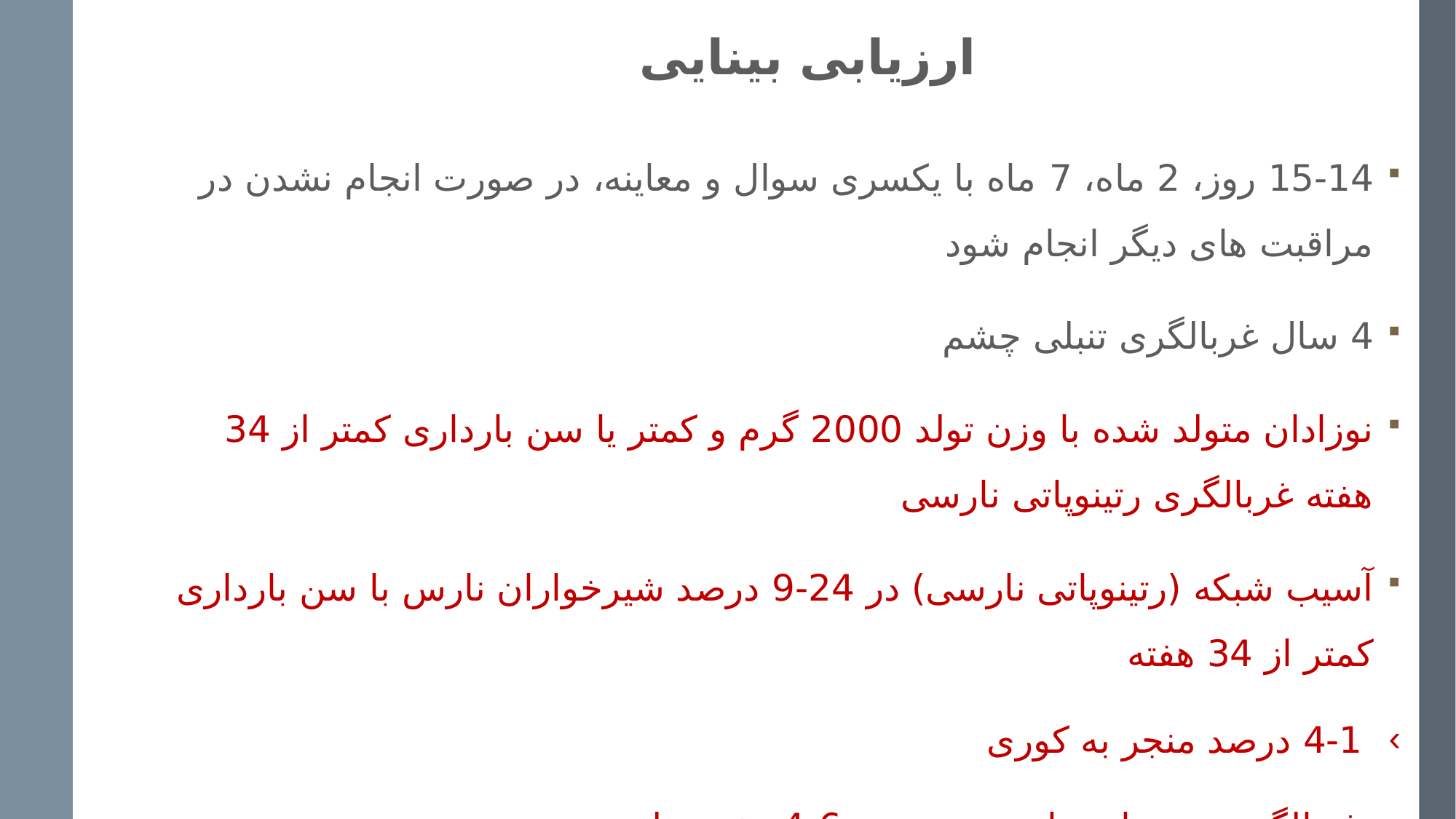

# ارزیابی بینایی
15-14 روز، 2 ماه، 7 ماه با یکسری سوال و معاینه، در صورت انجام نشدن در مراقبت های دیگر انجام شود
4 سال غربالگری تنبلی چشم
نوزادان متولد شده با وزن تولد 2000 گرم و کمتر یا سن بارداری کمتر از 34 هفته غربالگری رتینوپاتی نارسی
آسیب شبکه (رتینوپاتی نارسی) در 24-9 درصد شیرخواران نارس با سن بارداری کمتر از 34 هفته
4-1 درصد منجر به کوری
غربالگری رتینوپاتی نارسی در سن 6-4 هفته تولد
توسط یک چشم پزشک دوره دیده (مشاهده شبکیه نوزادان و تشخیص رتینوپاتی نارسی)